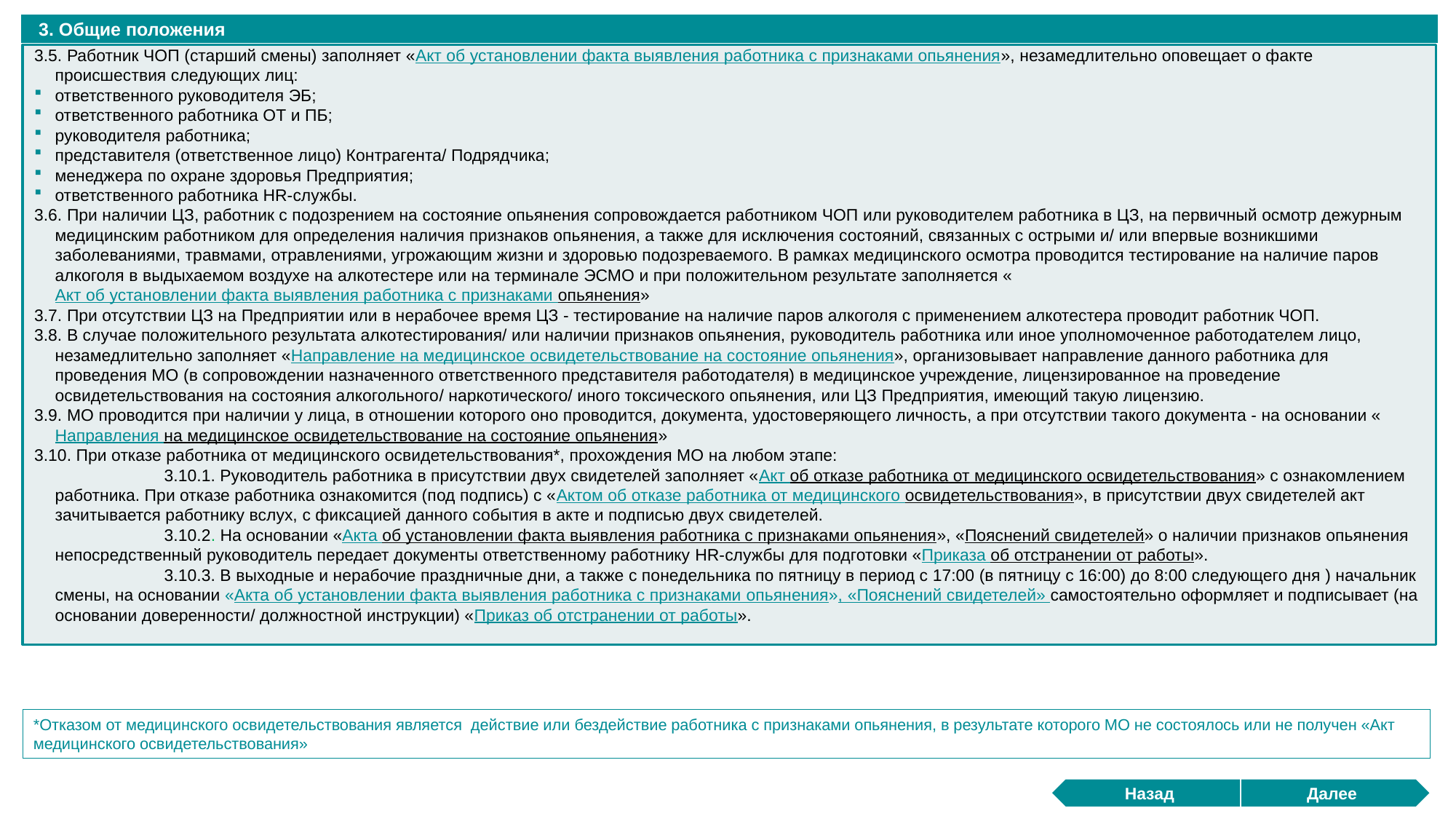

3. Общие положения
3.5. Работник ЧОП (старший смены) заполняет «Акт об установлении факта выявления работника с признаками опьянения», незамедлительно оповещает о факте происшествия следующих лиц:
ответственного руководителя ЭБ;
ответственного работника ОТ и ПБ;
руководителя работника;
представителя (ответственное лицо) Контрагента/ Подрядчика;
менеджера по охране здоровья Предприятия;
ответственного работника HR-службы.
3.6. При наличии ЦЗ, работник с подозрением на состояние опьянения сопровождается работником ЧОП или руководителем работника в ЦЗ, на первичный осмотр дежурным медицинским работником для определения наличия признаков опьянения, а также для исключения состояний, связанных с острыми и/ или впервые возникшими заболеваниями, травмами, отравлениями, угрожающим жизни и здоровью подозреваемого. В рамках медицинского осмотра проводится тестирование на наличие паров алкоголя в выдыхаемом воздухе на алкотестере или на терминале ЭСМО и при положительном результате заполняется «Акт об установлении факта выявления работника с признаками опьянения»
3.7. При отсутствии ЦЗ на Предприятии или в нерабочее время ЦЗ - тестирование на наличие паров алкоголя с применением алкотестера проводит работник ЧОП.
3.8. В случае положительного результата алкотестирования/ или наличии признаков опьянения, руководитель работника или иное уполномоченное работодателем лицо, незамедлительно заполняет «Направление на медицинское освидетельствование на состояние опьянения», организовывает направление данного работника для проведения МО (в сопровождении назначенного ответственного представителя работодателя) в медицинское учреждение, лицензированное на проведение освидетельствования на состояния алкогольного/ наркотического/ иного токсического опьянения, или ЦЗ Предприятия, имеющий такую лицензию.
3.9. МО проводится при наличии у лица, в отношении которого оно проводится, документа, удостоверяющего личность, а при отсутствии такого документа - на основании «Направления на медицинское освидетельствование на состояние опьянения»
3.10. При отказе работника от медицинского освидетельствования*, прохождения МО на любом этапе:
		3.10.1. Руководитель работника в присутствии двух свидетелей заполняет «Акт об отказе работника от медицинского освидетельствования» с ознакомлением работника. При отказе работника ознакомится (под подпись) с «Актом об отказе работника от медицинского освидетельствования», в присутствии двух свидетелей акт зачитывается работнику вслух, с фиксацией данного события в акте и подписью двух свидетелей.
		3.10.2. На основании «Акта об установлении факта выявления работника с признаками опьянения», «Пояснений свидетелей» о наличии признаков опьянения непосредственный руководитель передает документы ответственному работнику HR-службы для подготовки «Приказа об отстранении от работы».
		3.10.3. В выходные и нерабочие праздничные дни, а также с понедельника по пятницу в период с 17:00 (в пятницу с 16:00) до 8:00 следующего дня ) начальник смены, на основании «Акта об установлении факта выявления работника с признаками опьянения», «Пояснений свидетелей» самостоятельно оформляет и подписывает (на основании доверенности/ должностной инструкции) «Приказ об отстранении от работы».

*Отказом от медицинского освидетельствования является  действие или бездействие работника с признаками опьянения, в результате которого МО не состоялось или не получен «Акт медицинского освидетельствования»
Назад
Далее